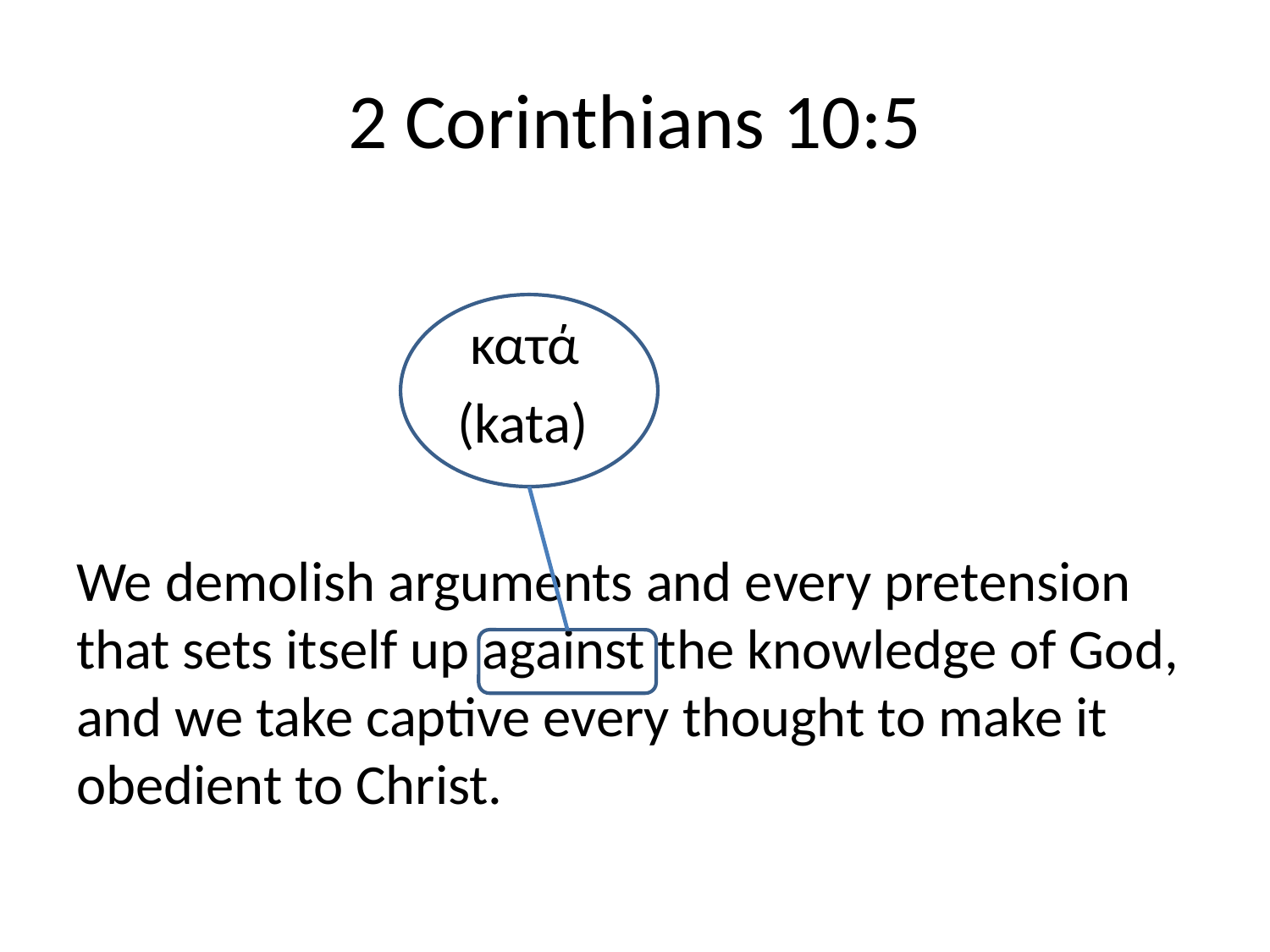

# 2 Corinthians 10:5

			 κατά
			(kata)

We demolish arguments and every pretension that sets itself up against the knowledge of God, and we take captive every thought to make it obedient to Christ.